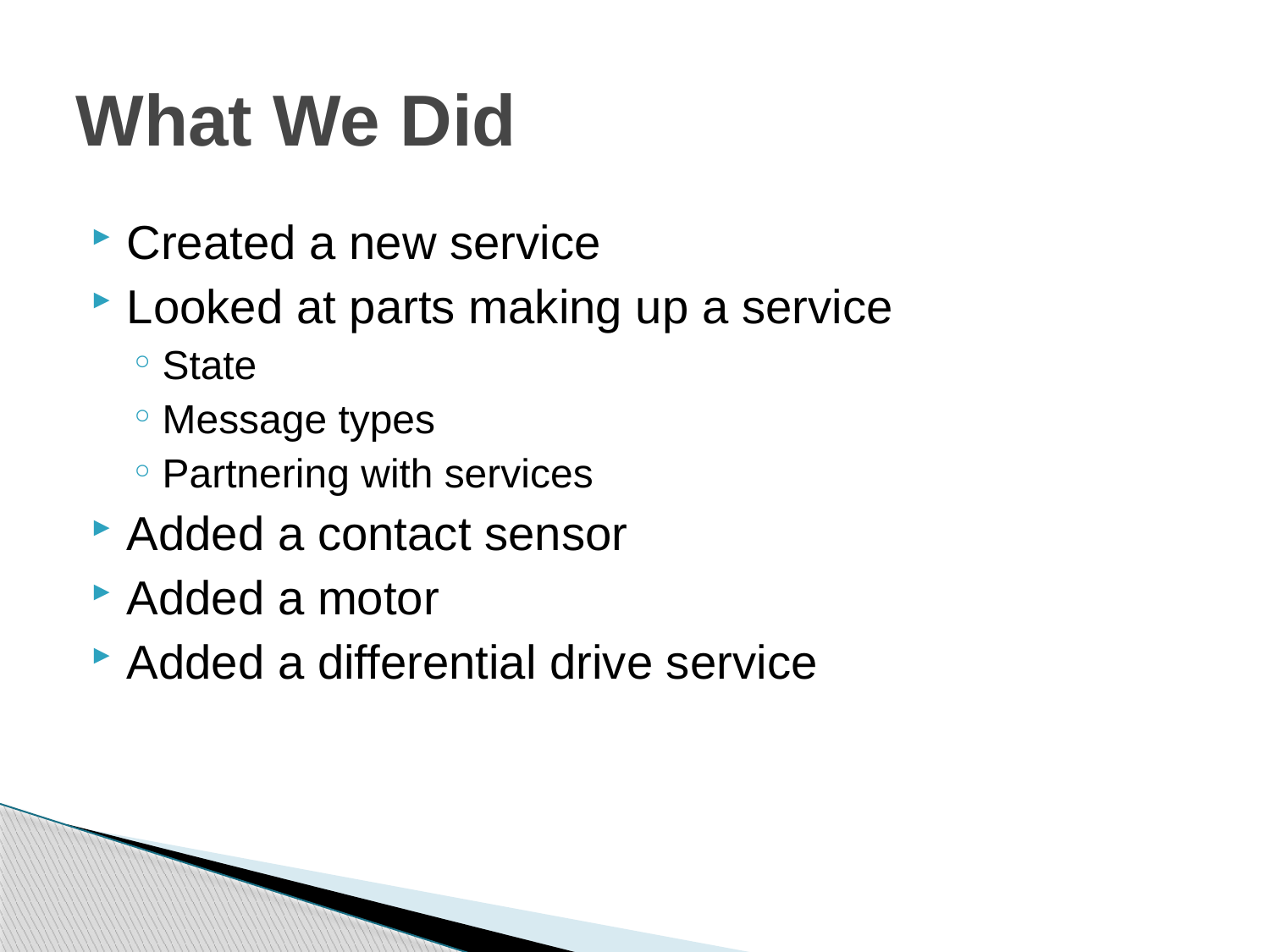

# What We Did
Created a new service
Looked at parts making up a service
State
Message types
Partnering with services
Added a contact sensor
Added a motor
Added a differential drive service